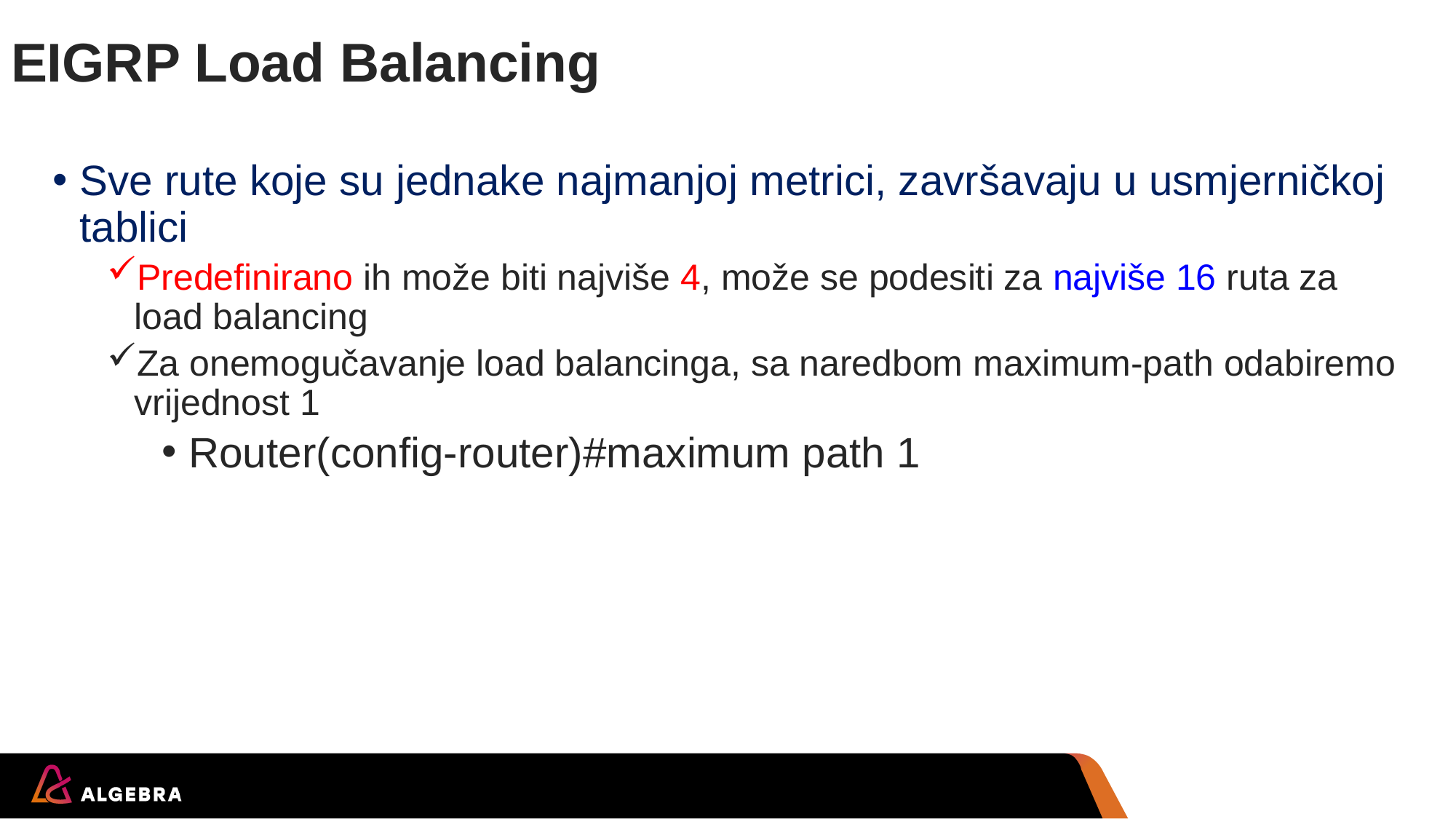

# EIGRP Load Balancing
Sve rute koje su jednake najmanjoj metrici, završavaju u usmjerničkoj tablici
Predefinirano ih može biti najviše 4, može se podesiti za najviše 16 ruta za load balancing
Za onemogučavanje load balancinga, sa naredbom maximum-path odabiremo vrijednost 1
Router(config-router)#maximum path 1